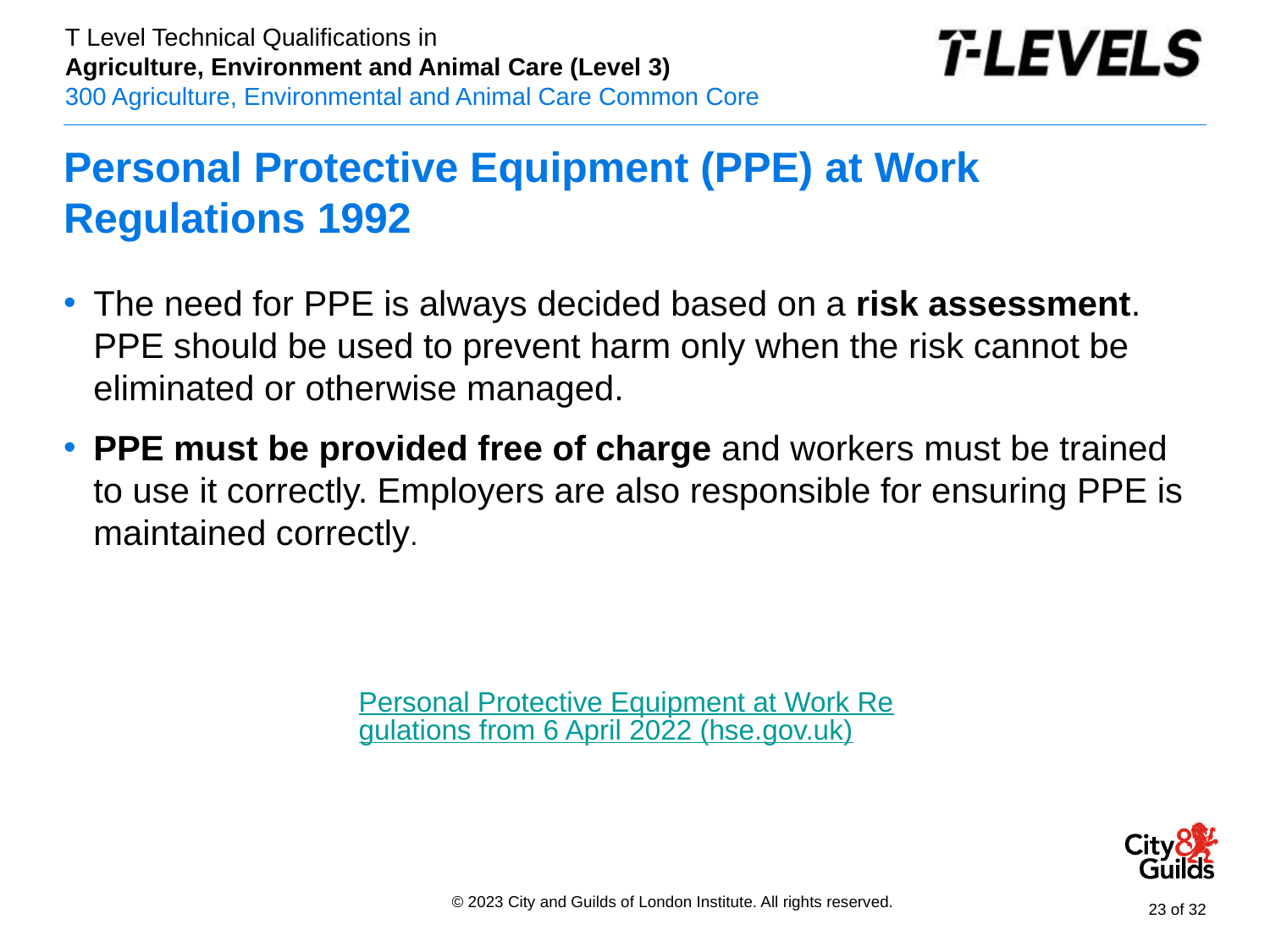

# Personal Protective Equipment (PPE) at Work Regulations 1992
The need for PPE is always decided based on a risk assessment. PPE should be used to prevent harm only when the risk cannot be eliminated or otherwise managed.
PPE must be provided free of charge and workers must be trained to use it correctly. Employers are also responsible for ensuring PPE is maintained correctly.
Personal Protective Equipment at Work Regulations from 6 April 2022 (hse.gov.uk)